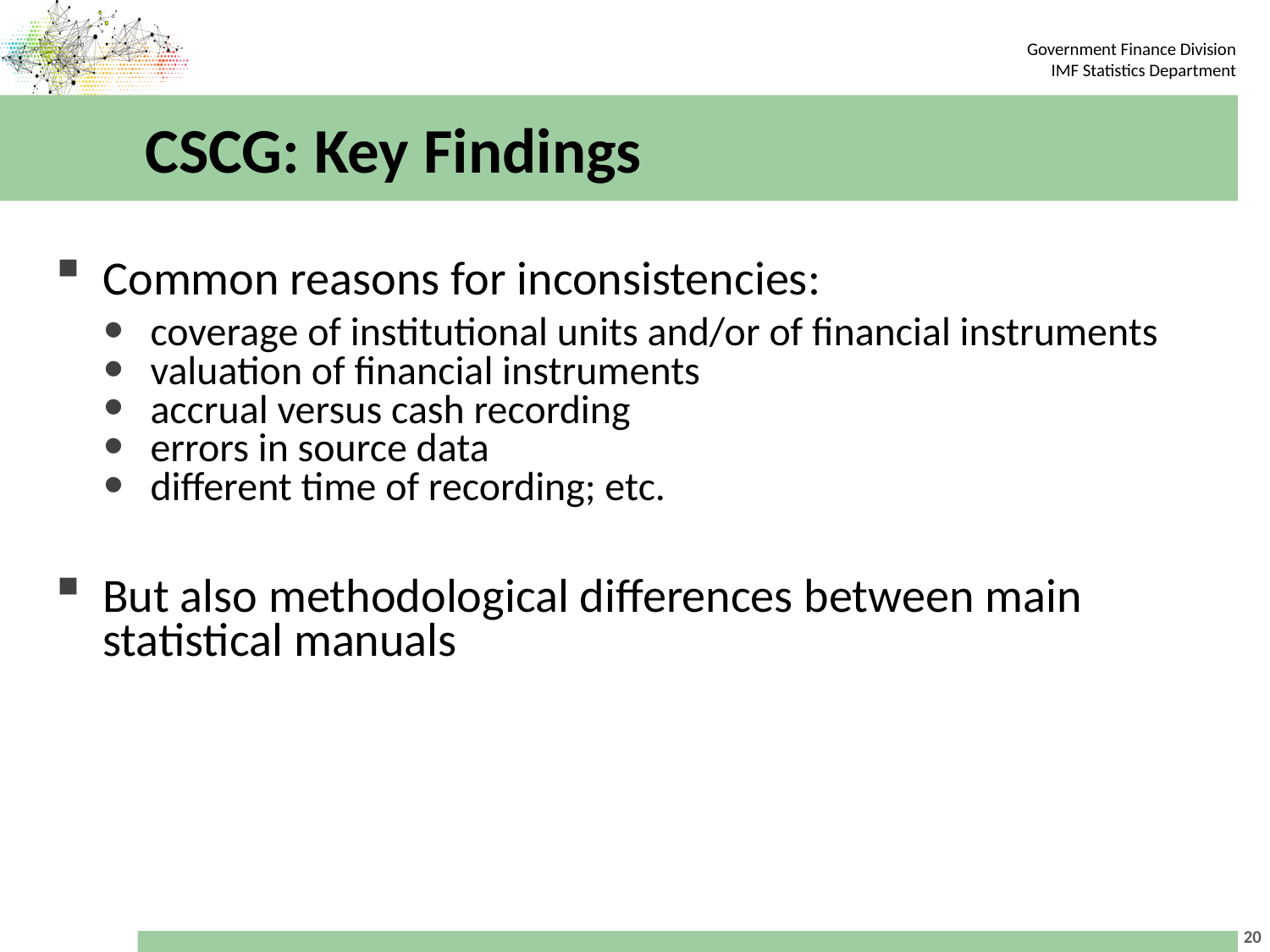

# CSCG: Key Findings
Common reasons for inconsistencies:
coverage of institutional units and/or of financial instruments
valuation of financial instruments
accrual versus cash recording
errors in source data
different time of recording; etc.

But also methodological differences between main statistical manuals

20